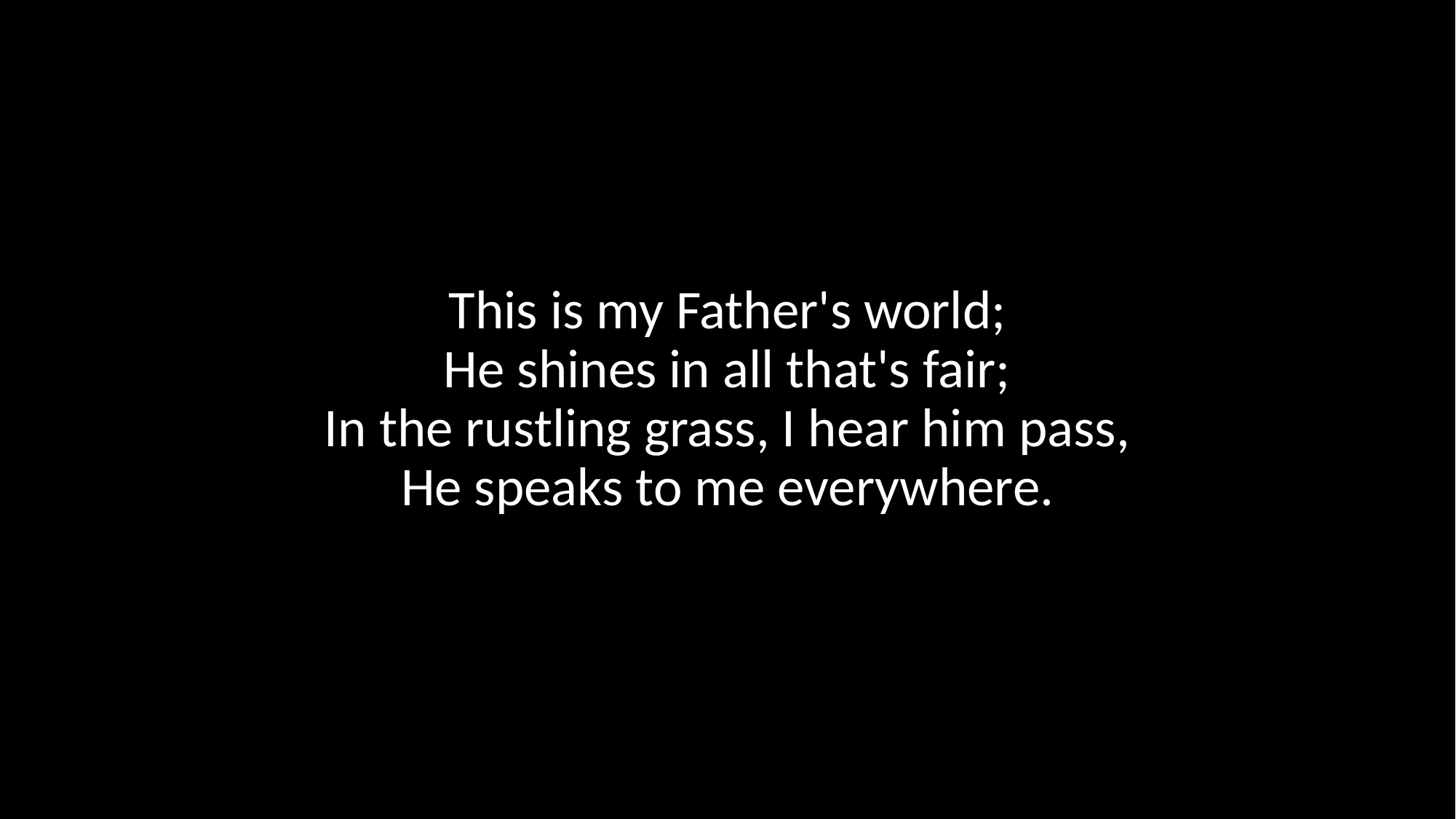

This is my Father's world;
He shines in all that's fair;
In the rustling grass, I hear him pass,
He speaks to me everywhere.